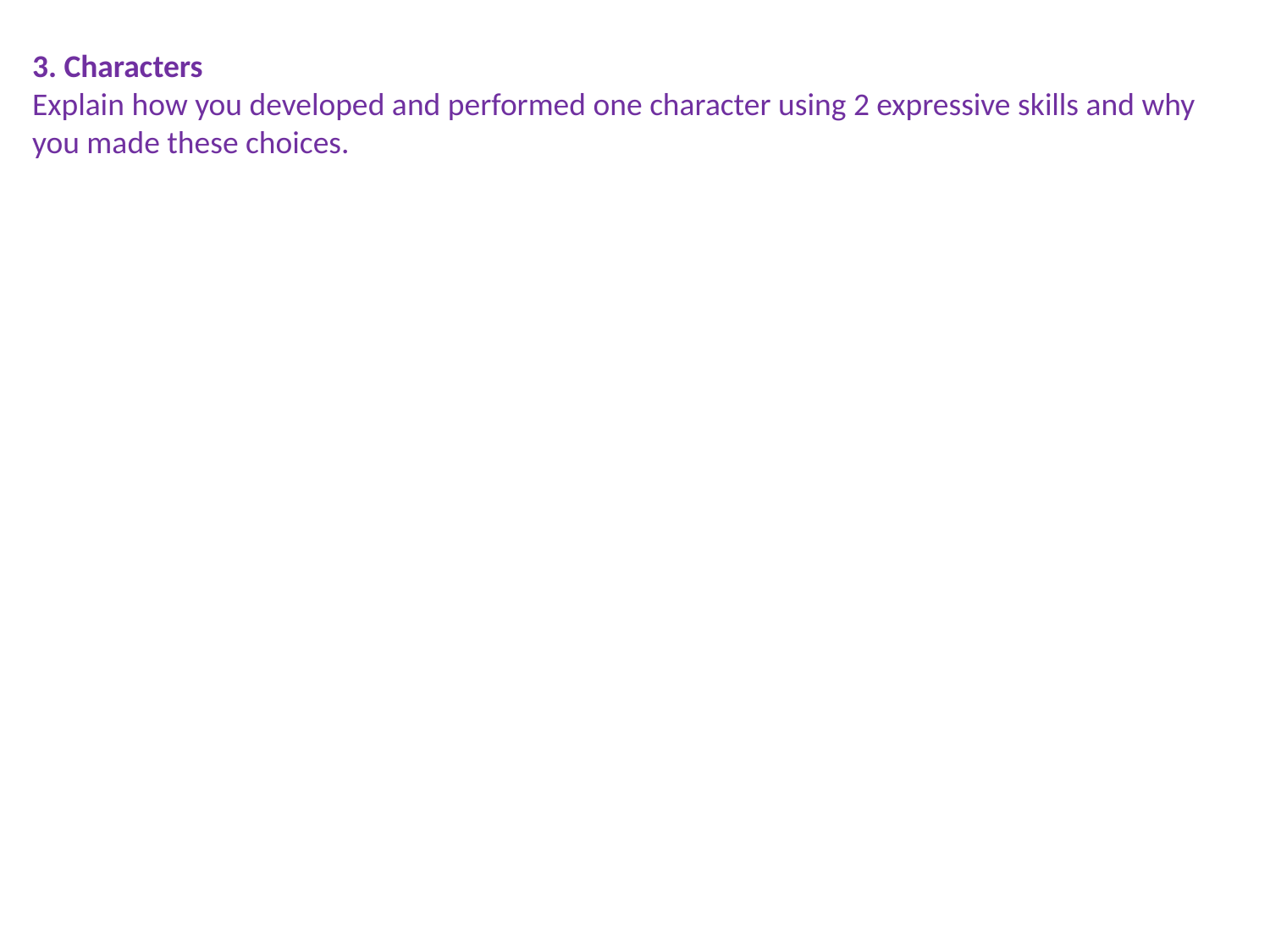

3. Characters
Explain how you developed and performed one character using 2 expressive skills and why you made these choices.